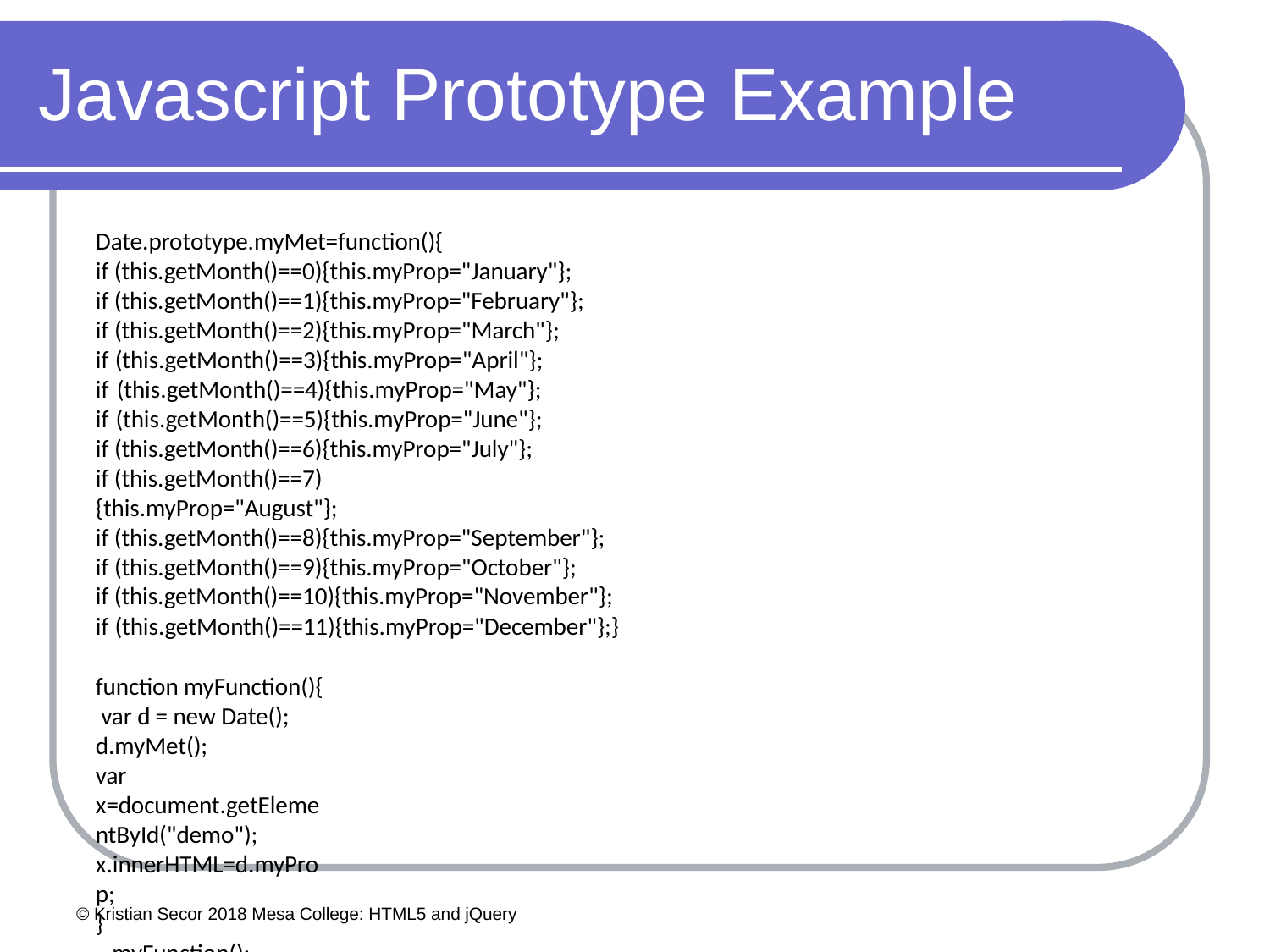

# Javascript Prototype Example
Date.prototype.myMet=function(){
if (this.getMonth()==0){this.myProp="January"};  if (this.getMonth()==1){this.myProp="February"};  if (this.getMonth()==2){this.myProp="March"};
if (this.getMonth()==3){this.myProp="April"};  if (this.getMonth()==4){this.myProp="May"};  if (this.getMonth()==5){this.myProp="June"};  if (this.getMonth()==6){this.myProp="July"};
if (this.getMonth()==7){this.myProp="August"};
if (this.getMonth()==8){this.myProp="September"};  if (this.getMonth()==9){this.myProp="October"};
if (this.getMonth()==10){this.myProp="November"};  if (this.getMonth()==11){this.myProp="December"};}

function myFunction(){  var d = new Date();  d.myMet();
var x=document.getElementById("demo");
x.innerHTML=d.myProp;
}
myFunction();
© Kristian Secor 2018 Mesa College: HTML5 and jQuery